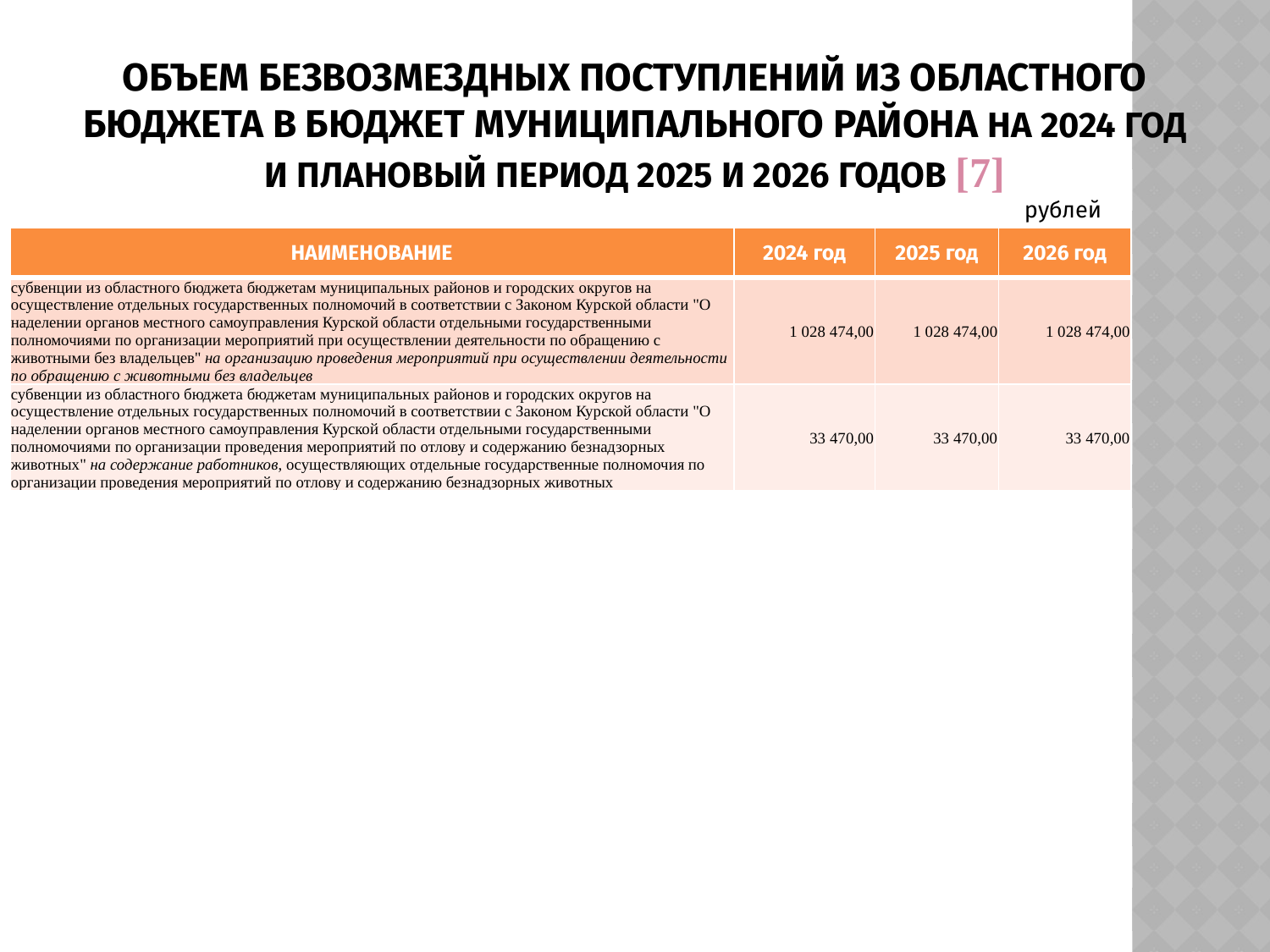

# ОБЪЕМ БЕЗВОЗМЕЗДНЫХ ПОСТУПЛЕНИЙ ИЗ ОБЛАСТНОГО БЮДЖЕТА В БЮДЖЕТ МУНИЦИПАЛЬНОГО РАЙОНА НА 2024 ГОД И ПЛАНОВЫЙ ПЕРИОД 2025 И 2026 ГОДОВ [7]
рублей
| НАИМЕНОВАНИЕ | 2024 год | 2025 год | 2026 год |
| --- | --- | --- | --- |
| субвенции из областного бюджета бюджетам муниципальных районов и городских округов на осуществление отдельных государственных полномочий в соответствии с Законом Курской области "О наделении органов местного самоуправления Курской области отдельными государственными полномочиями по организации мероприятий при осуществлении деятельности по обращению с животными без владельцев" на организацию проведения мероприятий при осуществлении деятельности по обращению с животными без владельцев | 1 028 474,00 | 1 028 474,00 | 1 028 474,00 |
| субвенции из областного бюджета бюджетам муниципальных районов и городских округов на осуществление отдельных государственных полномочий в соответствии с Законом Курской области "О наделении органов местного самоуправления Курской области отдельными государственными полномочиями по организации проведения мероприятий по отлову и содержанию безнадзорных животных" на содержание работников, осуществляющих отдельные государственные полномочия по организации проведения мероприятий по отлову и содержанию безнадзорных животных | 33 470,00 | 33 470,00 | 33 470,00 |